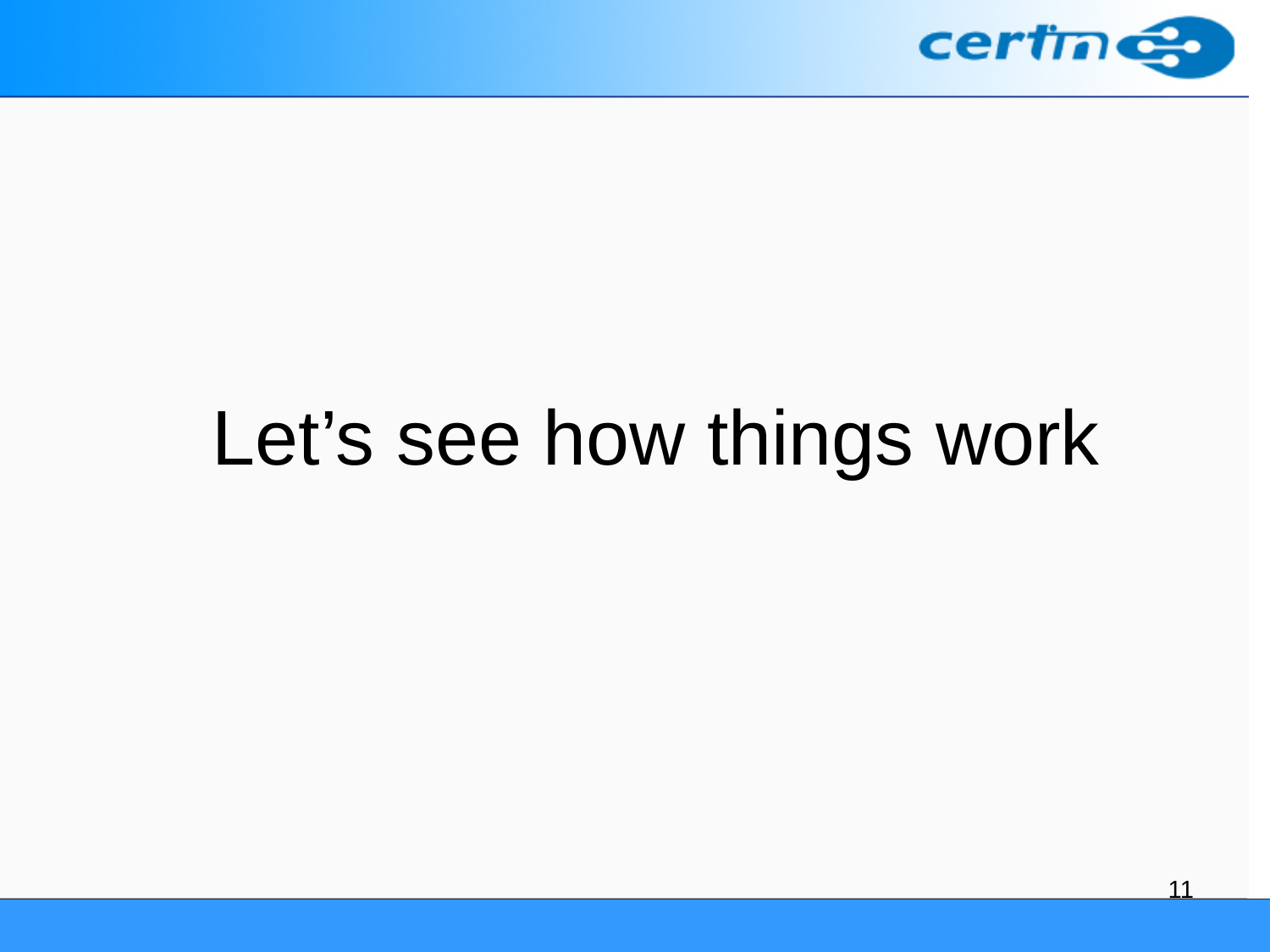

# Let’s see how things work
11